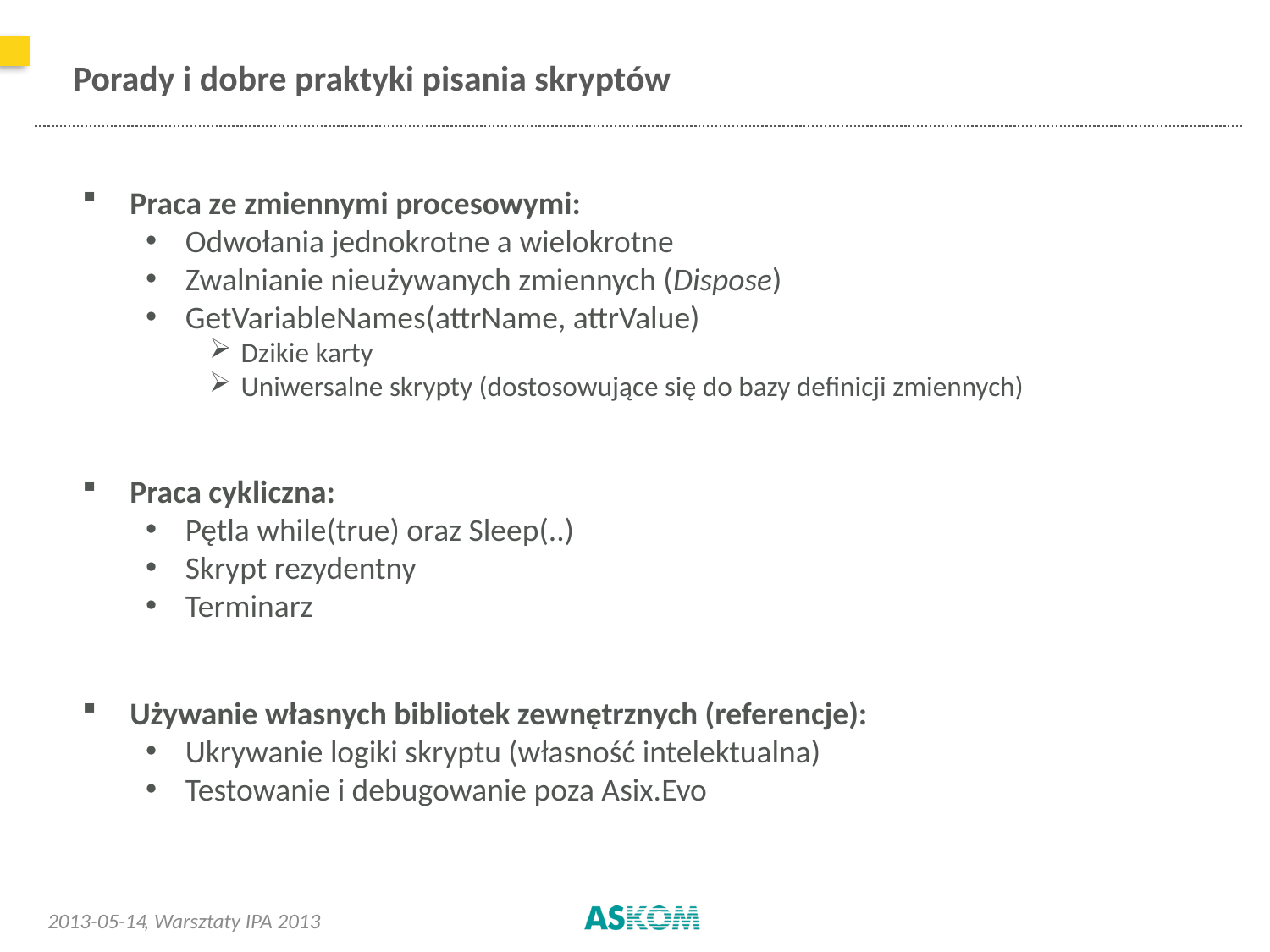

# Porady i dobre praktyki pisania skryptów
Praca ze zmiennymi procesowymi:
Odwołania jednokrotne a wielokrotne
Zwalnianie nieużywanych zmiennych (Dispose)
GetVariableNames(attrName, attrValue)
Dzikie karty
Uniwersalne skrypty (dostosowujące się do bazy definicji zmiennych)

Praca cykliczna:
Pętla while(true) oraz Sleep(..)
Skrypt rezydentny
Terminarz

Używanie własnych bibliotek zewnętrznych (referencje):
Ukrywanie logiki skryptu (własność intelektualna)
Testowanie i debugowanie poza Asix.Evo

2013-05-14
, Warsztaty IPA 2013